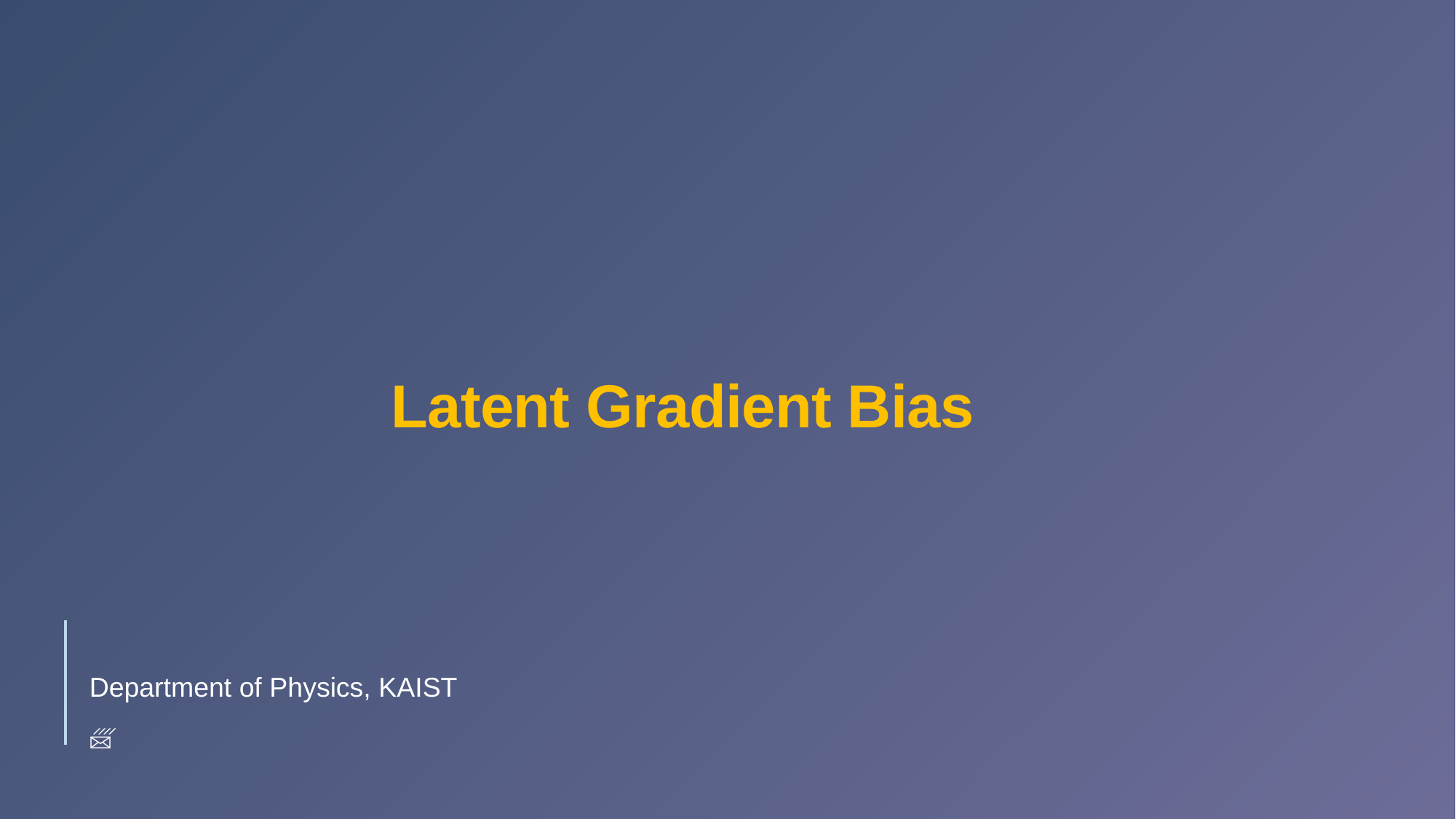

KIAS CAINS Workshop, Jeongseon
2025. 05. 30
Statistical Physics-Inspired Training
to Mitigate Latent Gradient Bias of SGD
Yeongwoo Song
Department of Physics, KAIST
📨 ywsong1025@kaist.ac.kr